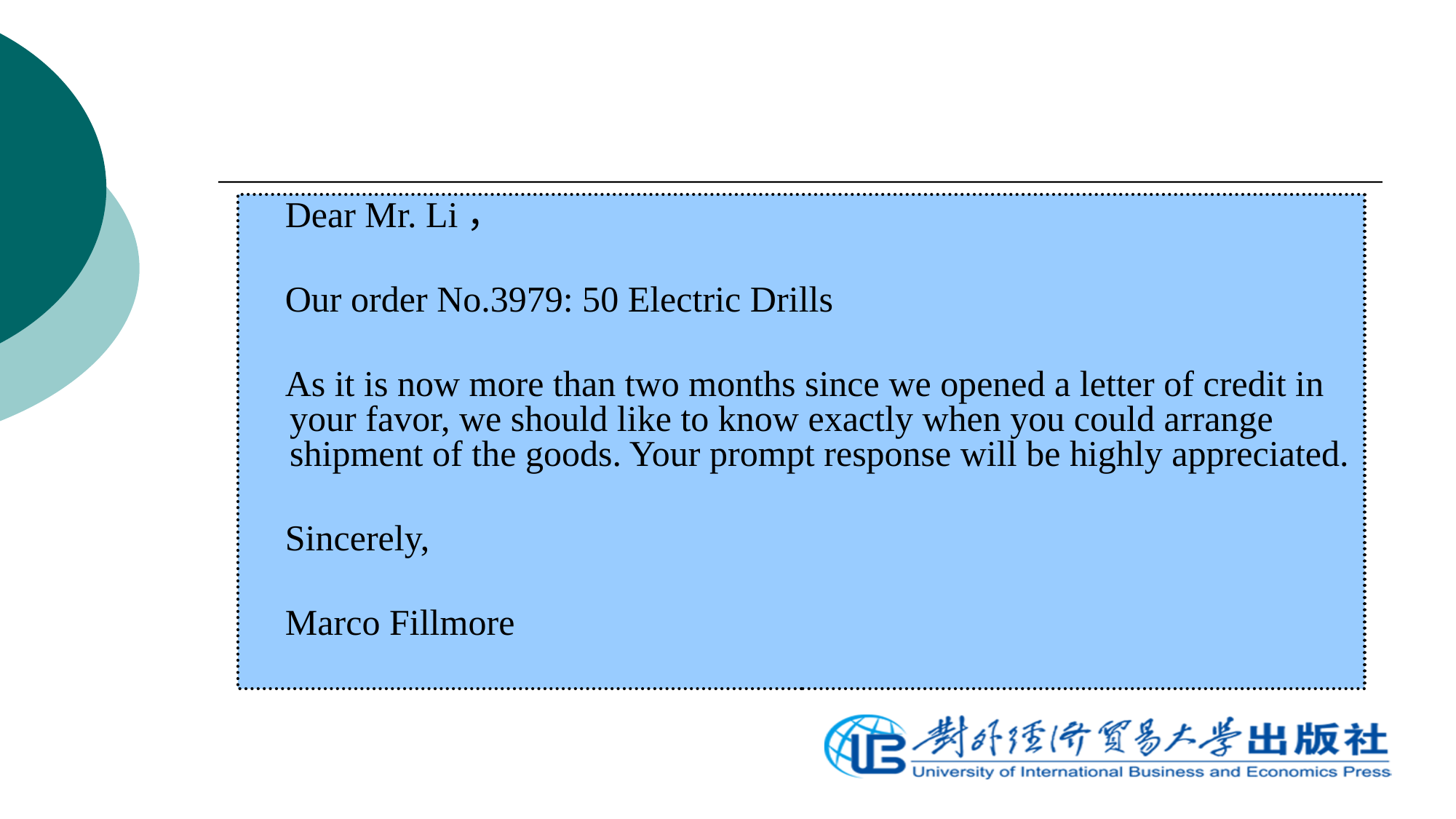

Dear Mr. Li，

    Our order No.3979: 50 Electric Drills

    As it is now more than two months since we opened a letter of credit in your favor, we should like to know exactly when you could arrange shipment of the goods. Your prompt response will be highly appreciated.

    Sincerely,

    Marco Fillmore